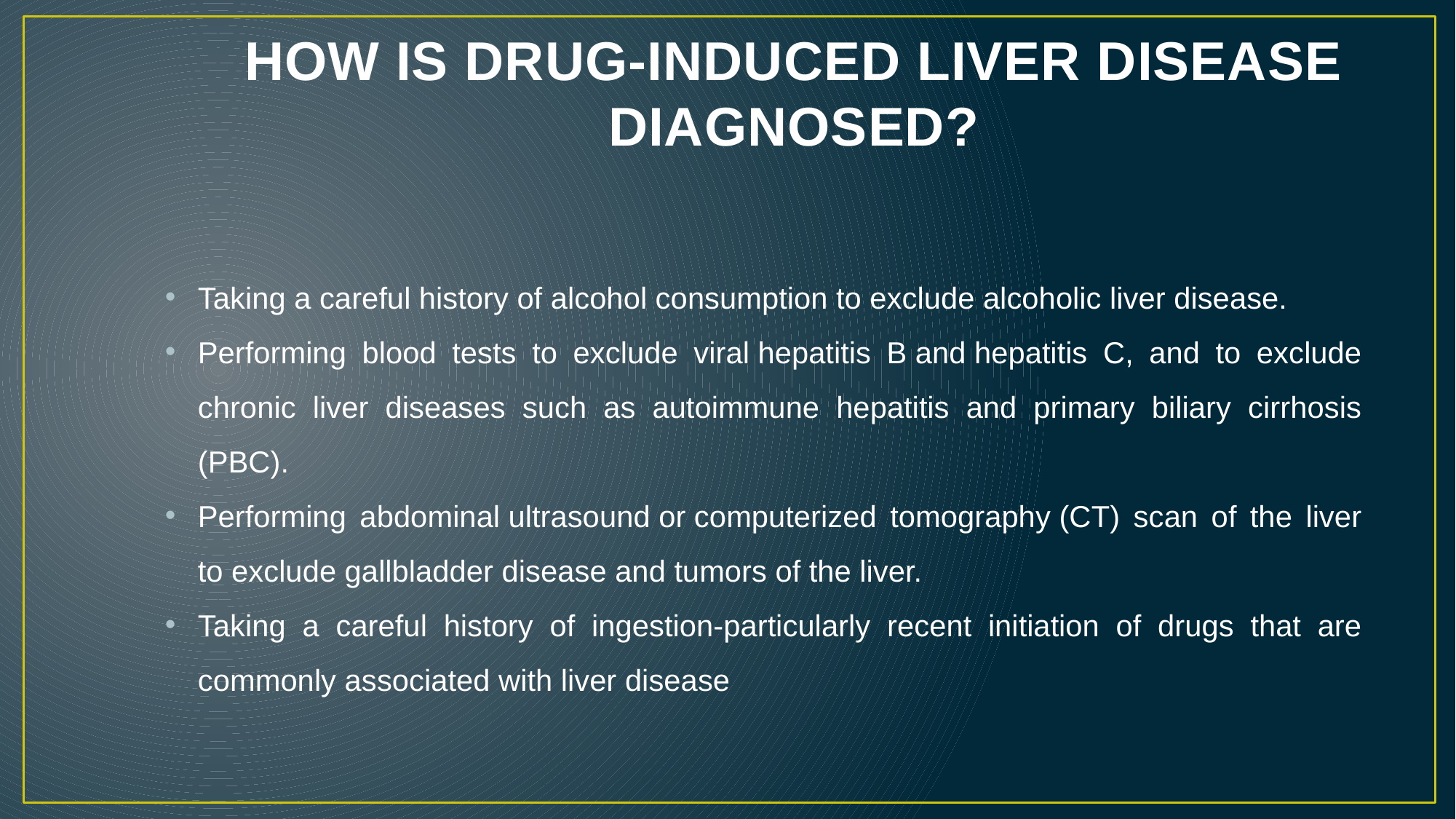

# How is drug-induced liver disease diagnosed?
Taking a careful history of alcohol consumption to exclude alcoholic liver disease.
Performing blood tests to exclude viral hepatitis B and hepatitis C, and to exclude chronic liver diseases such as autoimmune hepatitis and primary biliary cirrhosis (PBC).
Performing abdominal ultrasound or computerized tomography (CT) scan of the liver to exclude gallbladder disease and tumors of the liver.
Taking a careful history of ingestion-particularly recent initiation of drugs that are commonly associated with liver disease